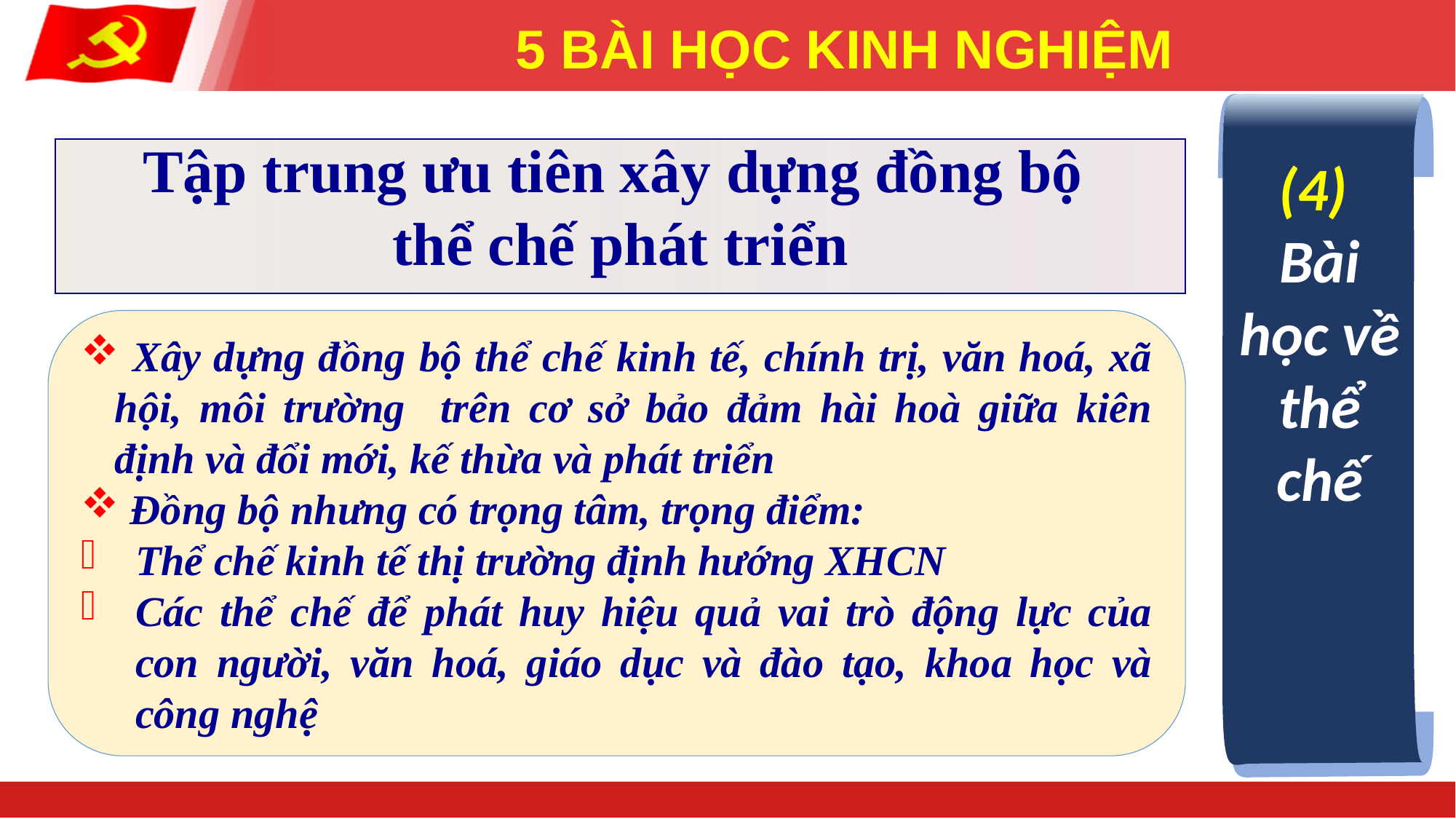

# 5 BÀI HỌC KINH NGHIỆM

Tập trung ưu tiên xây dựng đồng bộ
thể chế phát triển

(4)
Bài học về
thể chế
 Xây dựng đồng bộ thể chế kinh tế, chính trị, văn hoá, xã hội, môi trường  trên cơ sở bảo đảm hài hoà giữa kiên định và đổi mới, kế thừa và phát triển
 Đồng bộ nhưng có trọng tâm, trọng điểm:
Thể chế kinh tế thị trường định hướng XHCN
Các thể chế để phát huy hiệu quả vai trò động lực của con người, văn hoá, giáo dục và đào tạo, khoa học và công nghệ